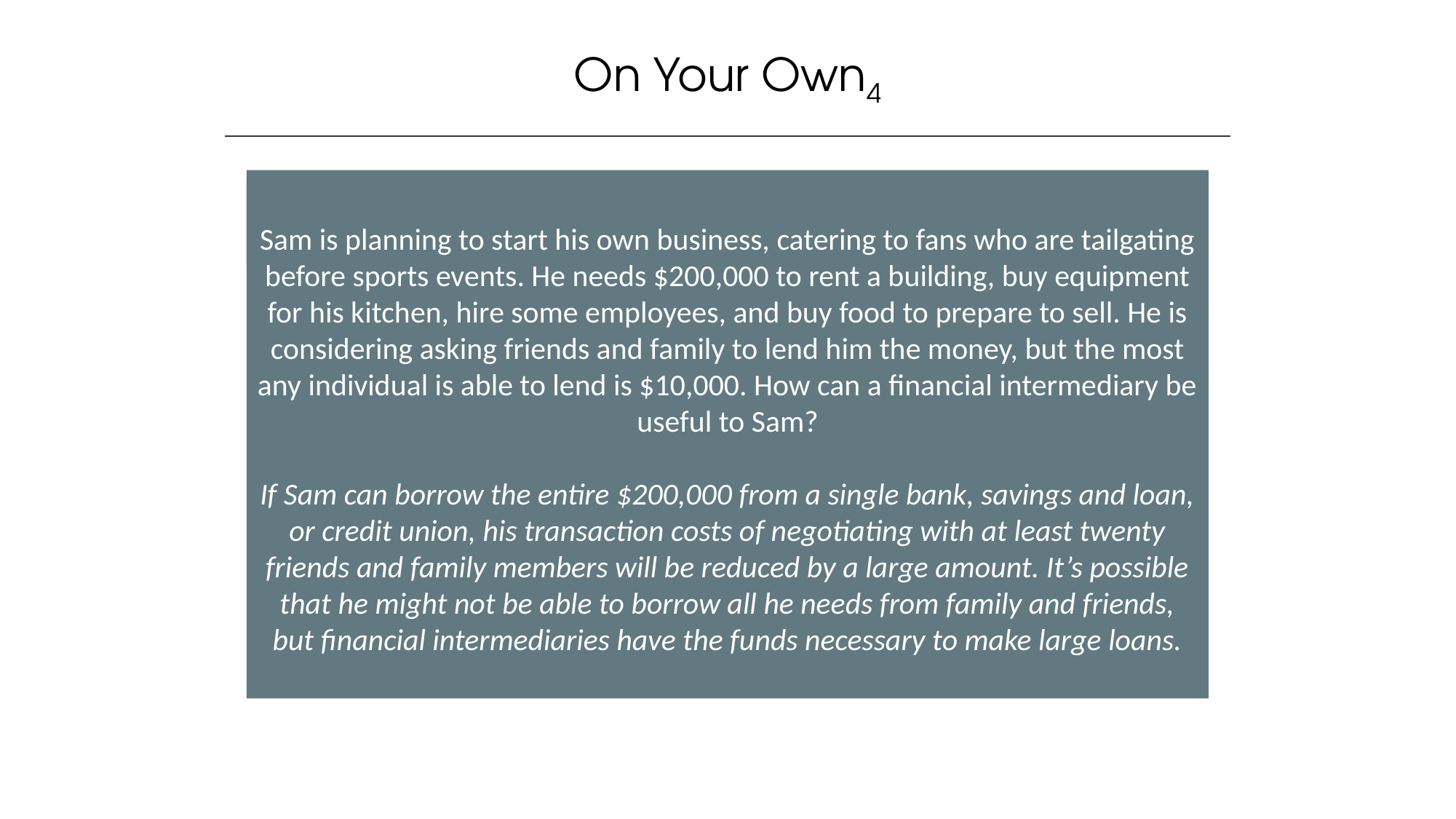

On Your Own4

Sam is planning to start his own business, catering to fans who are tailgating before sports events. He needs $200,000 to rent a building, buy equipment for his kitchen, hire some employees, and buy food to prepare to sell. He is considering asking friends and family to lend him the money, but the most any individual is able to lend is $10,000. How can a financial intermediary be useful to Sam?

If Sam can borrow the entire $200,000 from a single bank, savings and loan, or credit union, his transaction costs of negotiating with at least twenty friends and family members will be reduced by a large amount. It’s possible that he might not be able to borrow all he needs from family and friends, but financial intermediaries have the funds necessary to make large loans.